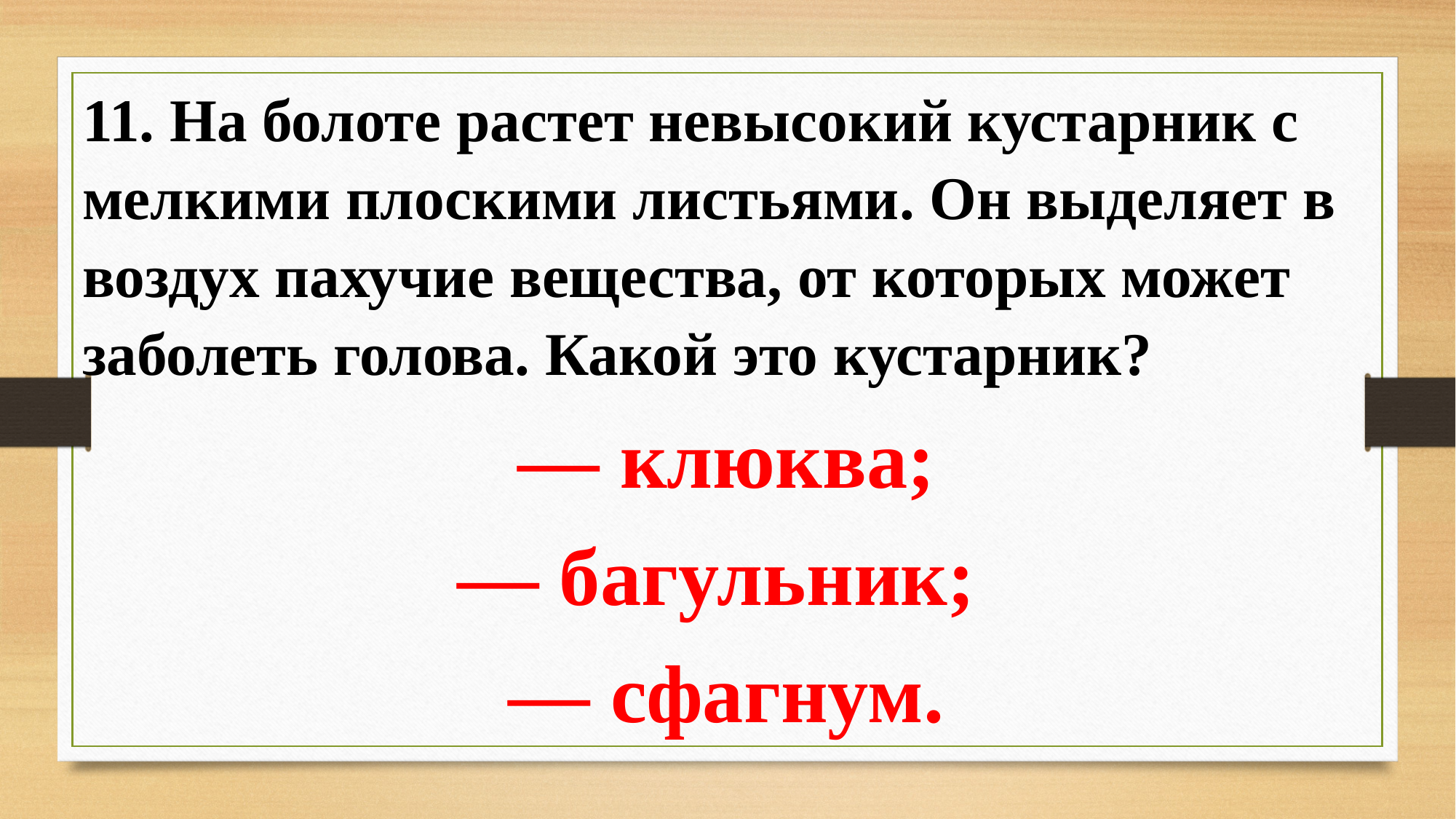

11. На болоте растет невысокий кустарник с мелкими плоскими листьями. Он выделяет в воздух пахучие вещества, от которых может заболеть голова. Какой это кустарник?
— клюква;
— багульник;
— сфагнум.